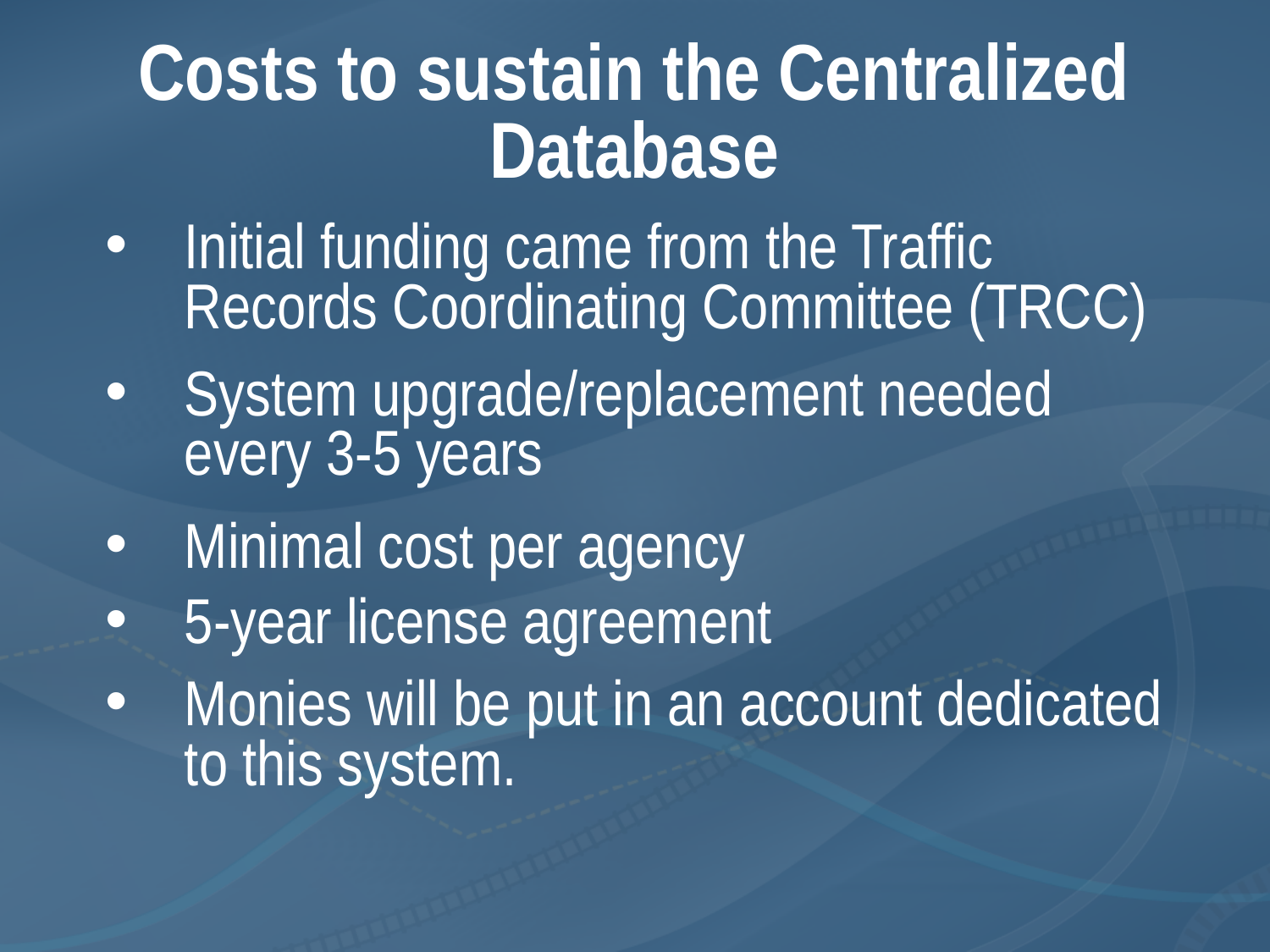

# Costs to sustain the Centralized Database
Initial funding came from the Traffic Records Coordinating Committee (TRCC)

System upgrade/replacement needed every 3-5 years
Minimal cost per agency
5-year license agreement
Monies will be put in an account dedicated to this system.